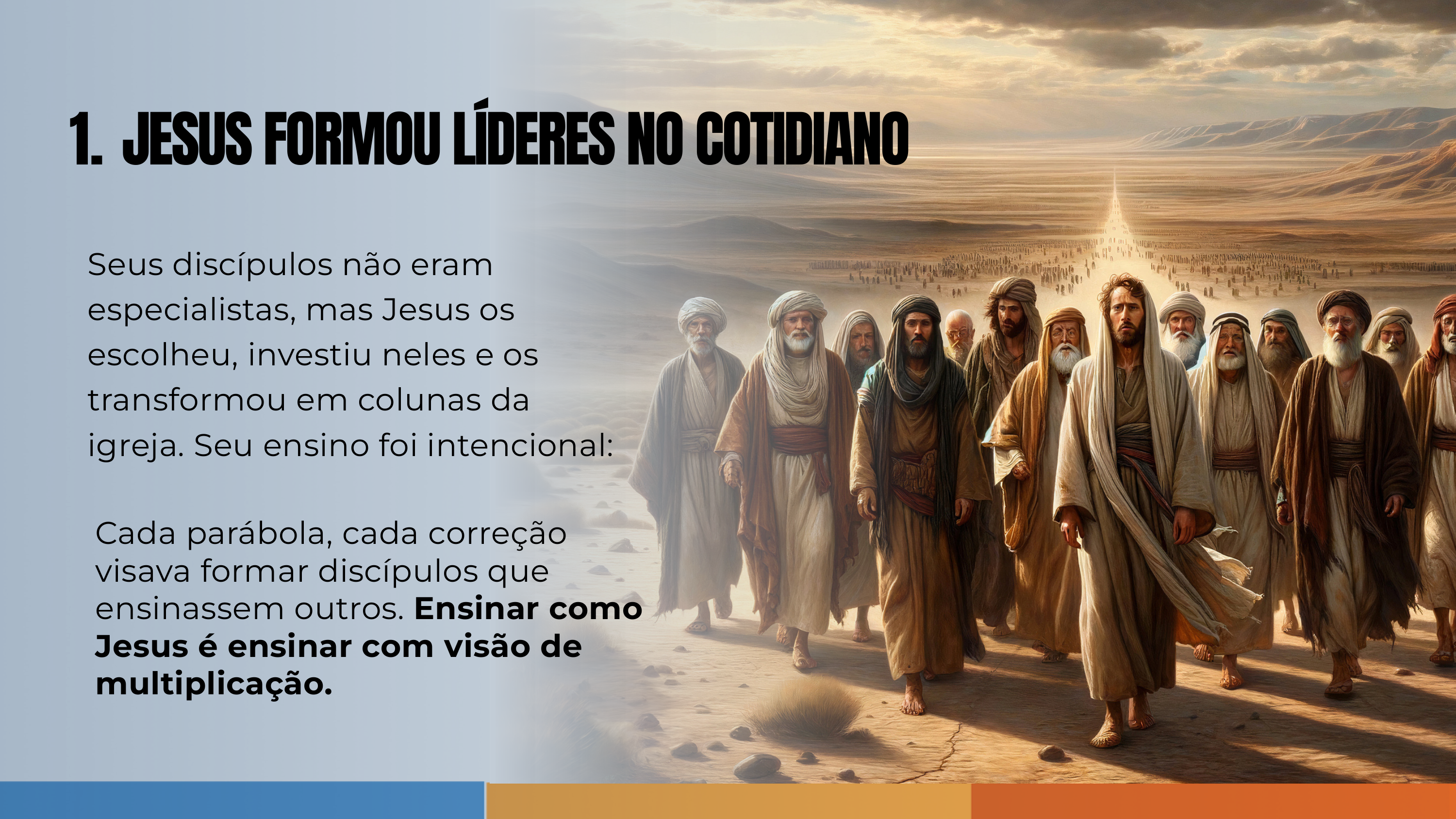

JESUS FORMOU LÍDERES NO COTIDIANO
Seus discípulos não eram especialistas, mas Jesus os escolheu, investiu neles e os transformou em colunas da igreja. Seu ensino foi intencional:
Cada parábola, cada correção visava formar discípulos que ensinassem outros. Ensinar como Jesus é ensinar com visão de multiplicação.